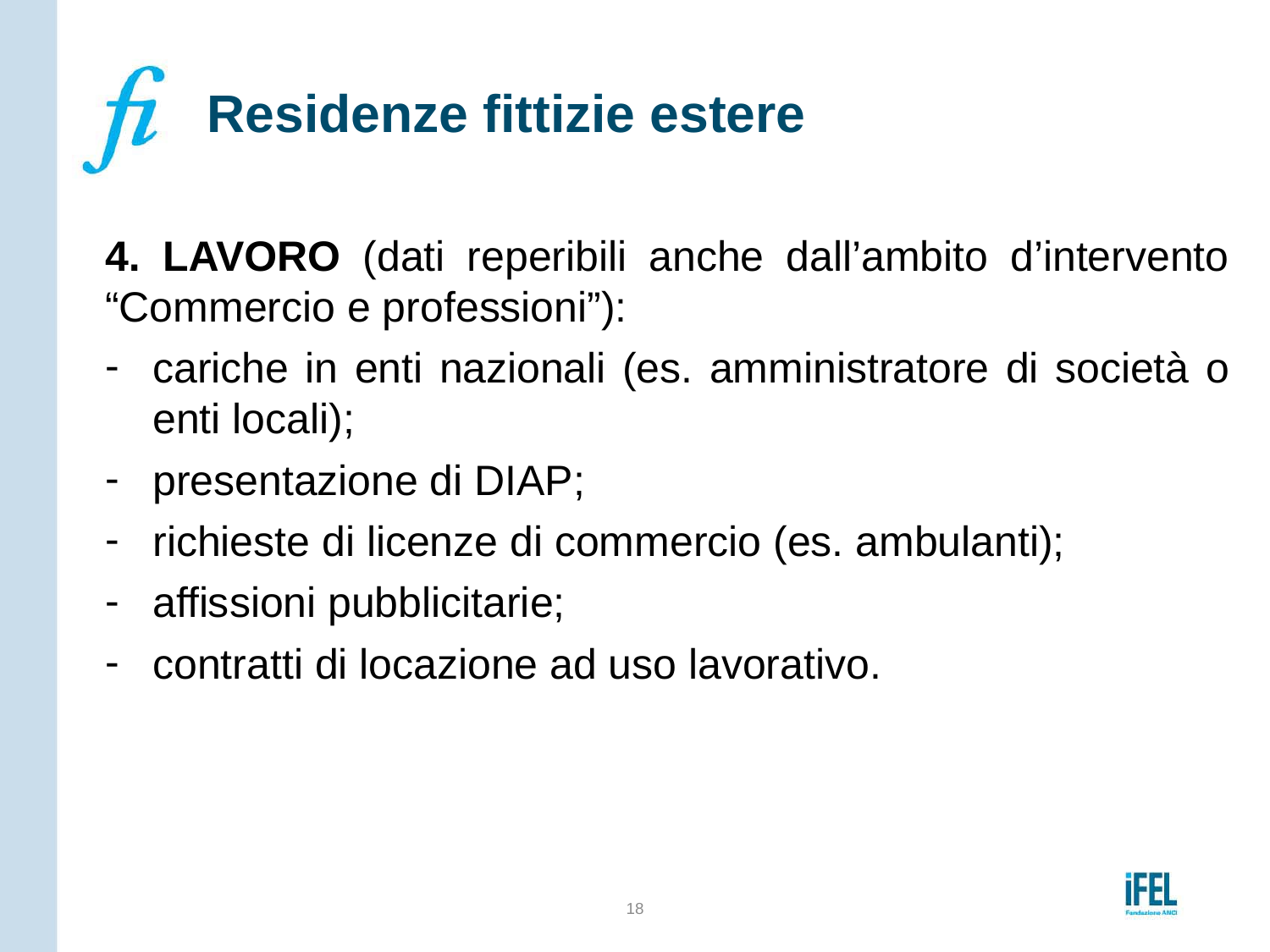

# Residenze fittizie estere
4. LAVORO (dati reperibili anche dall’ambito d’intervento “Commercio e professioni”):
cariche in enti nazionali (es. amministratore di società o enti locali);
presentazione di DIAP;
richieste di licenze di commercio (es. ambulanti);
affissioni pubblicitarie;
contratti di locazione ad uso lavorativo.

18